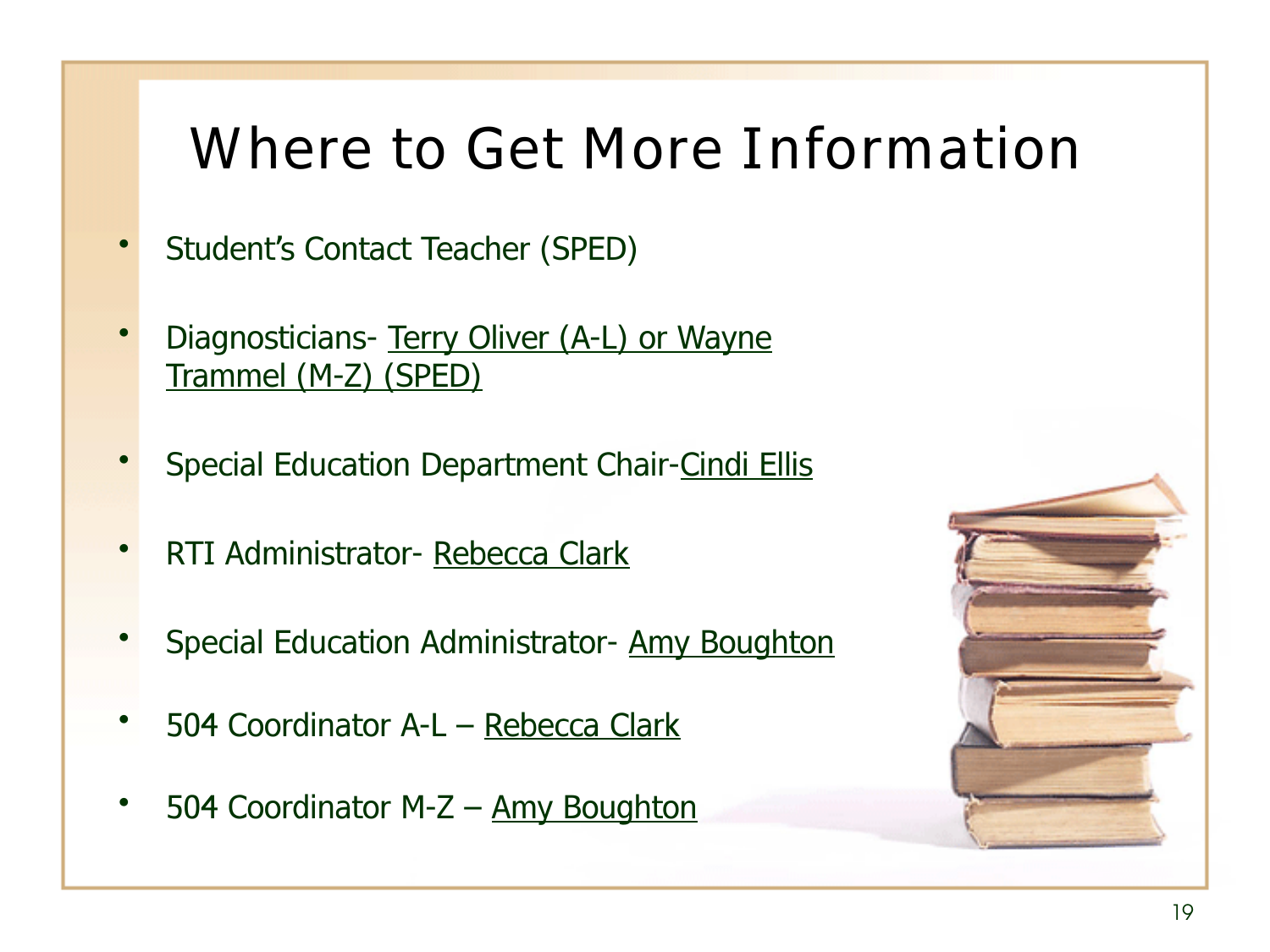

# Where to Get More Information
Student’s Contact Teacher (SPED)

Diagnosticians- Terry Oliver (A-L) or Wayne Trammel (M-Z) (SPED)

Special Education Department Chair-Cindi Ellis

RTI Administrator- Rebecca Clark

Special Education Administrator- Amy Boughton
504 Coordinator A-L – Rebecca Clark
504 Coordinator M-Z – Amy Boughton

19